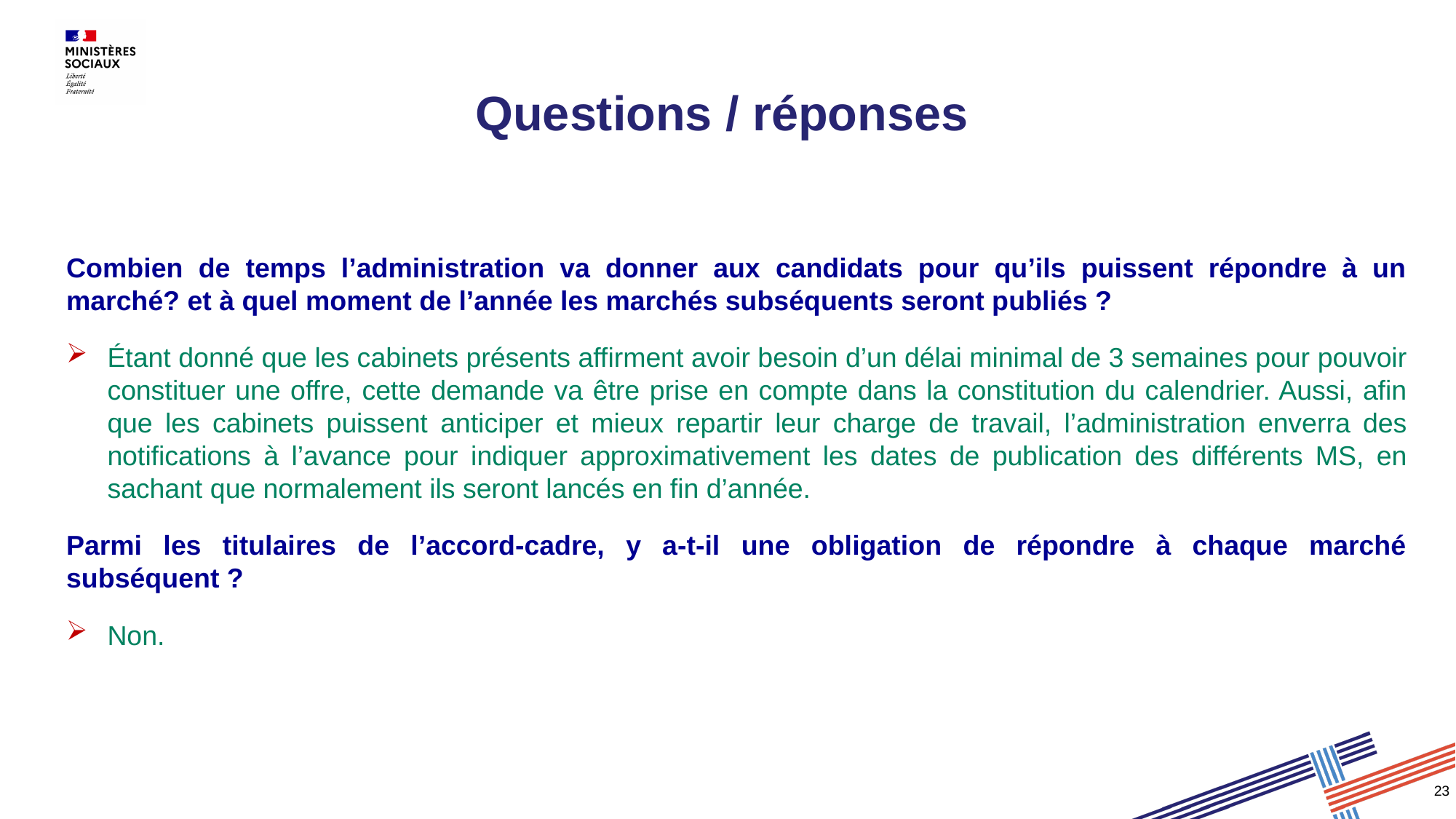

# Questions / réponses
Combien de temps l’administration va donner aux candidats pour qu’ils puissent répondre à un marché? et à quel moment de l’année les marchés subséquents seront publiés ?
Étant donné que les cabinets présents affirment avoir besoin d’un délai minimal de 3 semaines pour pouvoir constituer une offre, cette demande va être prise en compte dans la constitution du calendrier. Aussi, afin que les cabinets puissent anticiper et mieux repartir leur charge de travail, l’administration enverra des notifications à l’avance pour indiquer approximativement les dates de publication des différents MS, en sachant que normalement ils seront lancés en fin d’année.
Parmi les titulaires de l’accord-cadre, y a-t-il une obligation de répondre à chaque marché subséquent ?
Non.

23